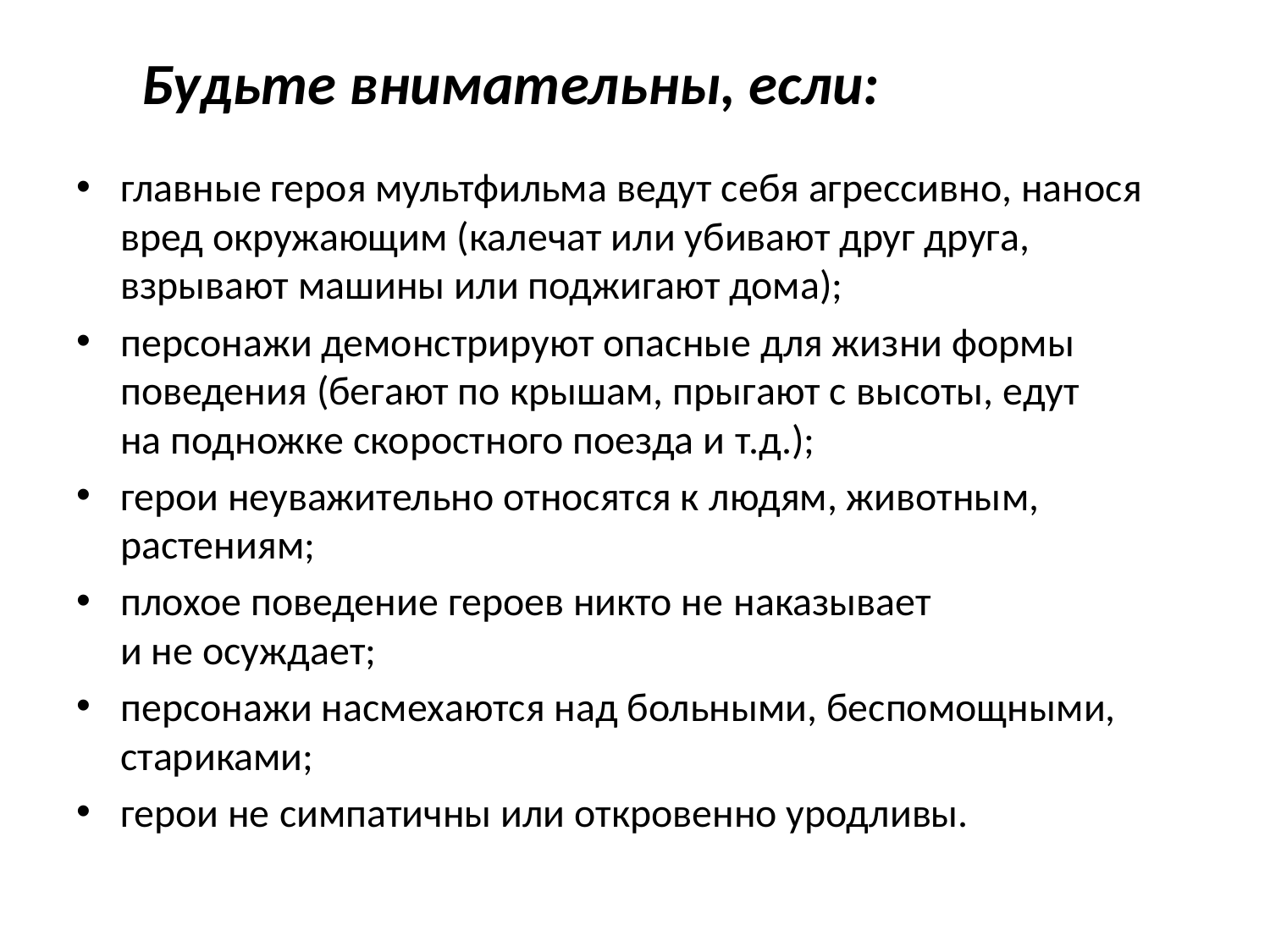

Будьте внимательны, если:

главные героя мультфильма ведут себя агрессивно, нанося вред окружающим (калечат или убивают друг друга, взрывают машины или поджигают дома);
персонажи демонстрируют опасные для жизни формы поведения (бегают по крышам, прыгают с высоты, едут на подножке скоростного поезда и т.д.);
герои неуважительно относятся к людям, животным, растениям;
плохое поведение героев никто не наказывает и не осуждает;
персонажи насмехаются над больными, беспомощными, стариками;
герои не симпатичны или откровенно уродливы.